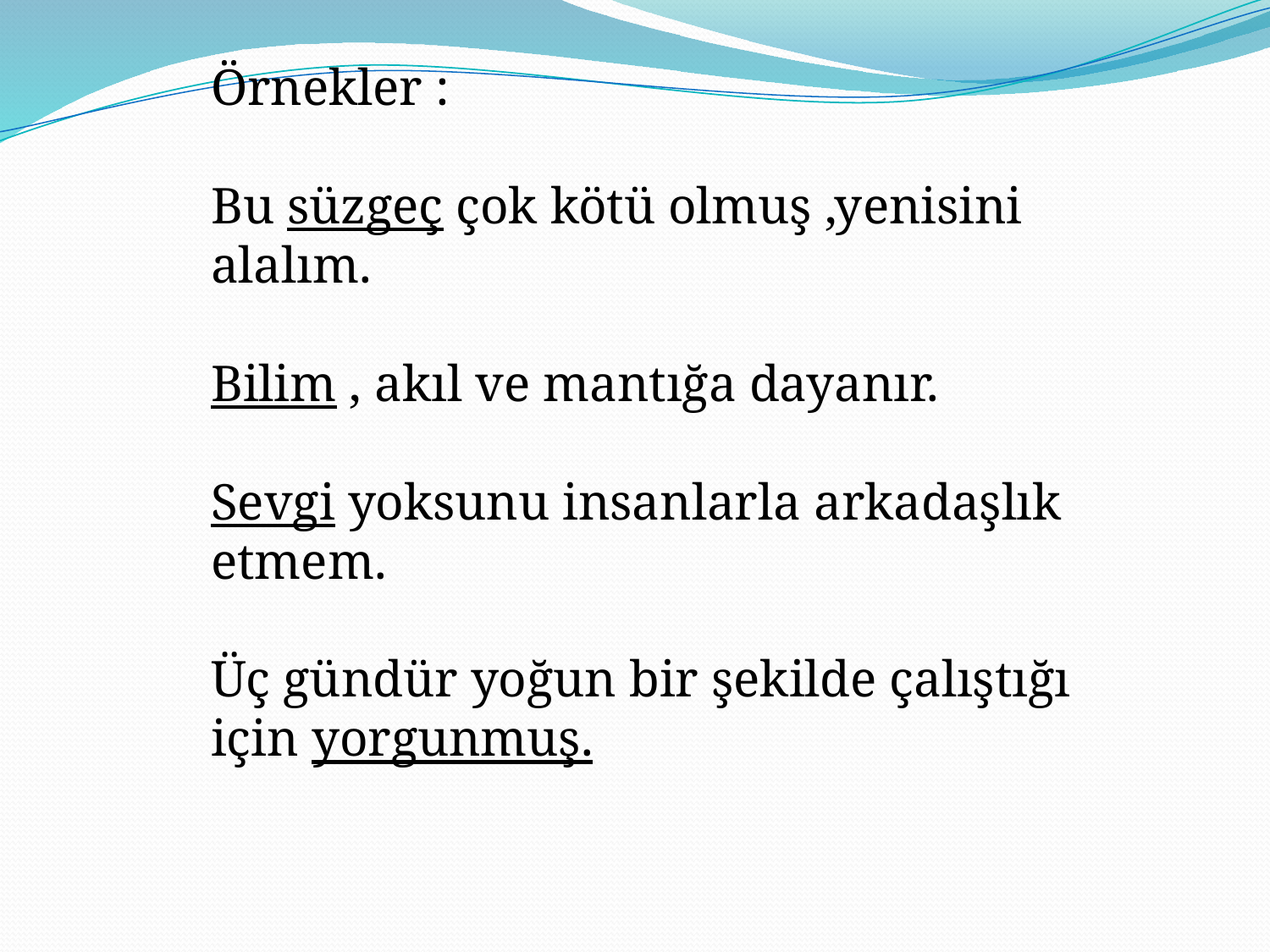

Örnekler :

Bu süzgeç çok kötü olmuş ,yenisini alalım.

Bilim , akıl ve mantığa dayanır.

Sevgi yoksunu insanlarla arkadaşlık etmem.

Üç gündür yoğun bir şekilde çalıştığı için yorgunmuş.